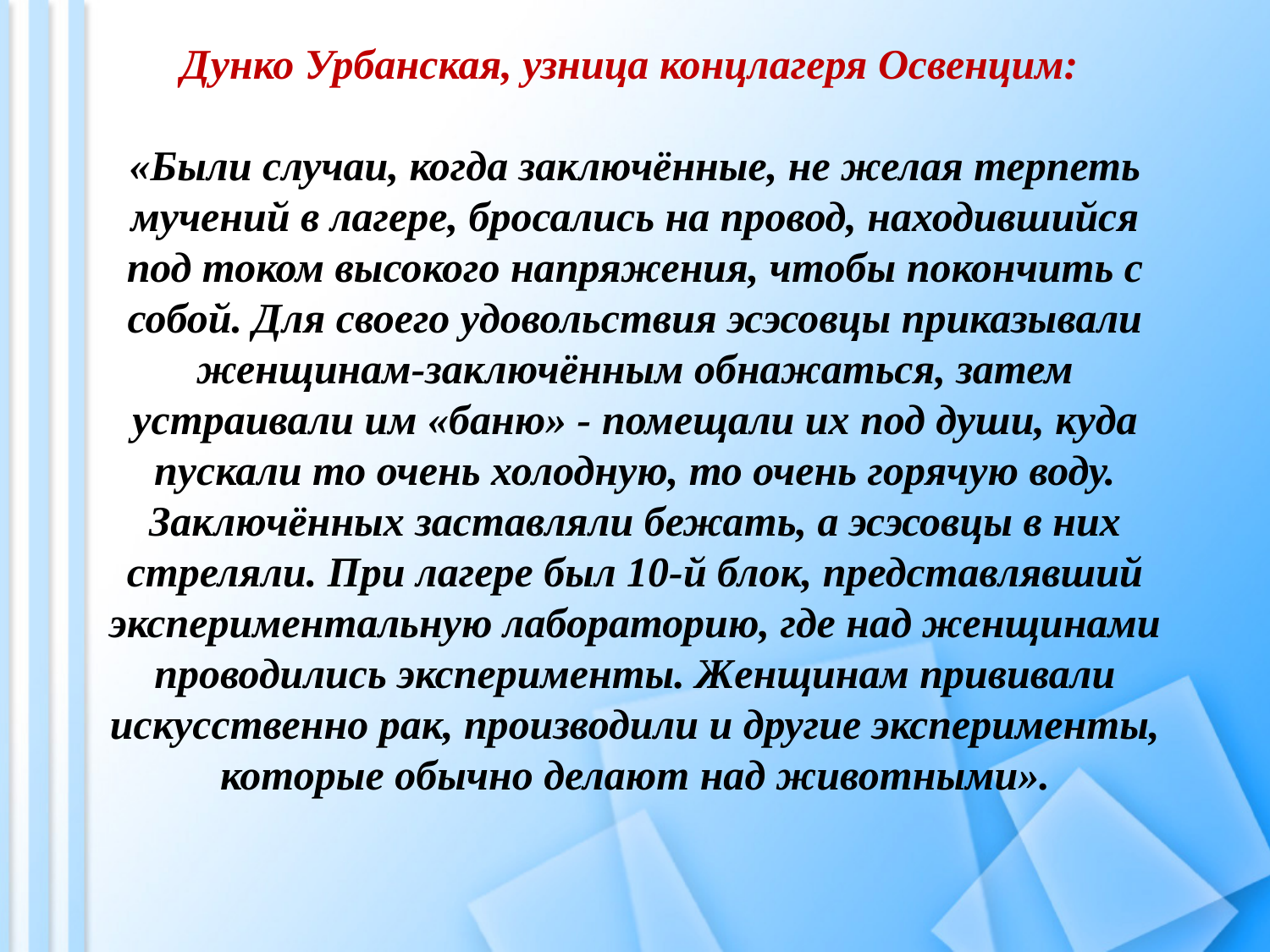

# Дунко Урбанская, узница концлагеря Освенцим: «Были случаи, когда заключённые, не желая терпеть мучений в лагере, бросались на провод, находившийся под током высокого напряжения, чтобы покончить с собой. Для своего удовольствия эсэсовцы приказывали женщинам-заключённым обнажаться, затем устраивали им «баню» - помещали их под души, куда пускали то очень холодную, то очень горячую воду. Заключённых заставляли бежать, а эсэсовцы в них стреляли. При лагере был 10-й блок, представлявший экспериментальную лабораторию, где над женщинами проводились эксперименты. Женщинам прививали искусственно рак, производили и другие эксперименты, которые обычно делают над животными».